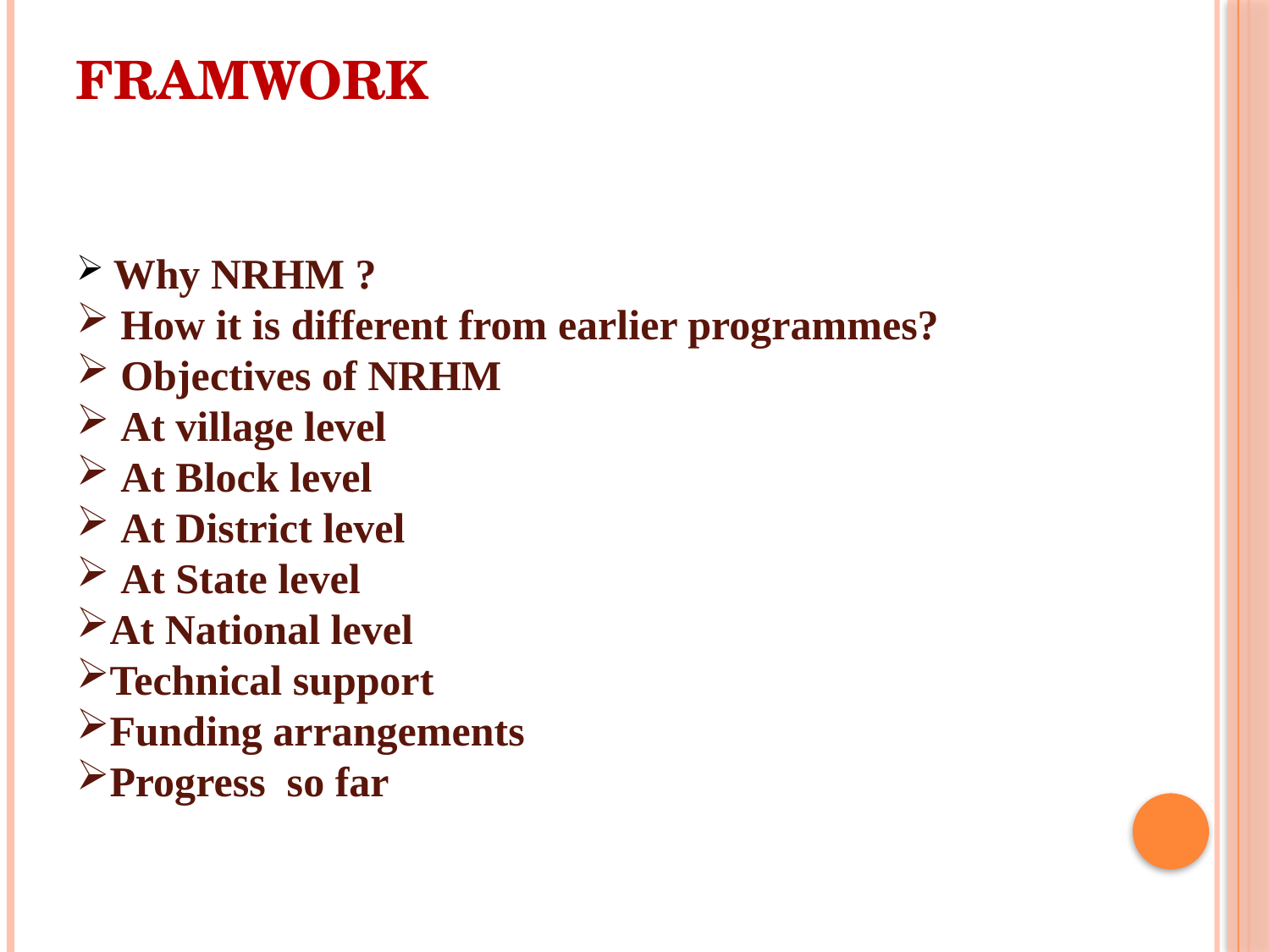

# Framwork
 Why NRHM ?
 How it is different from earlier programmes?
 Objectives of NRHM
 At village level
 At Block level
 At District level
 At State level
At National level
Technical support
Funding arrangements
Progress  so far